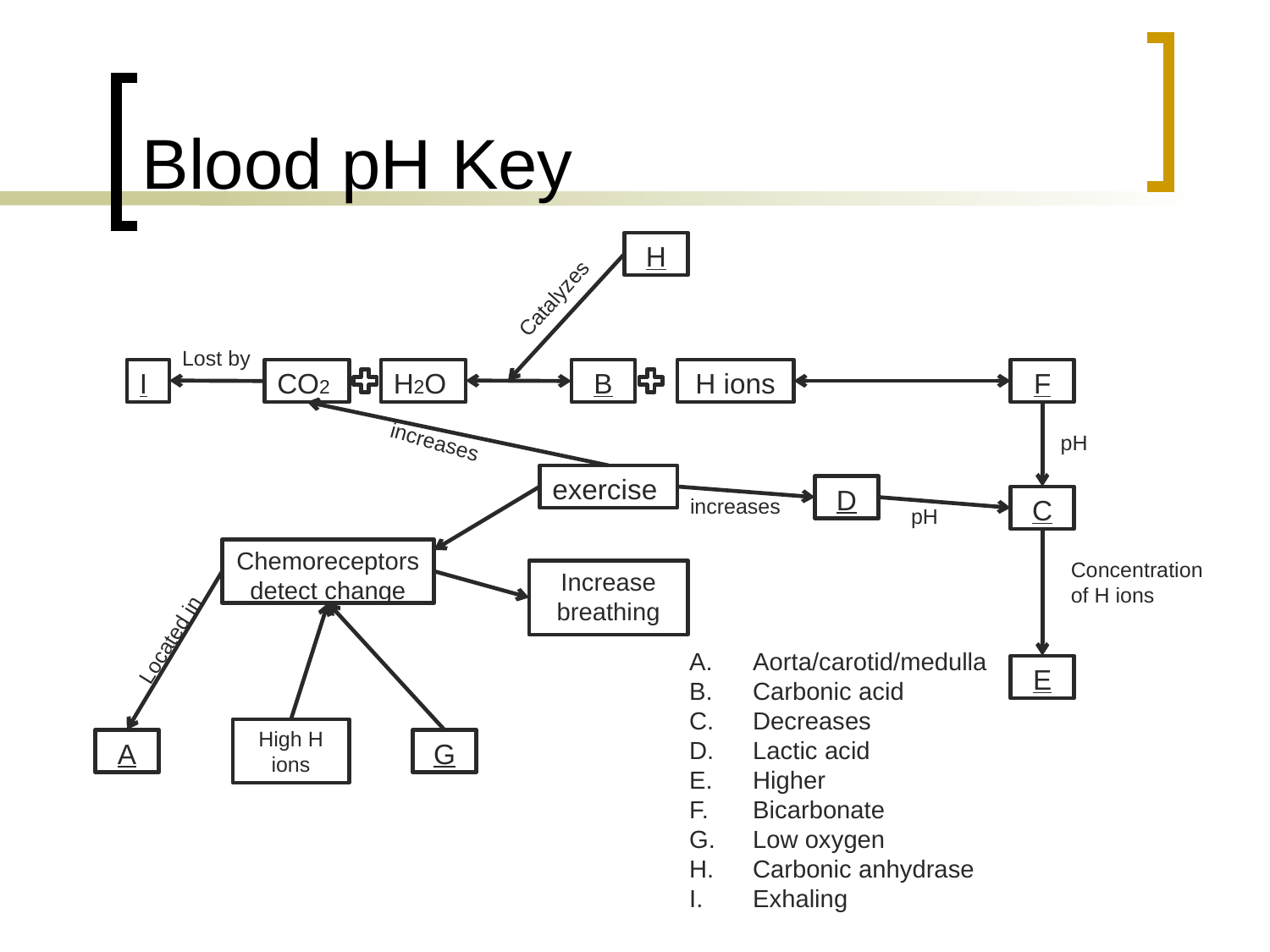

# Blood pH Key
H
Catalyzes
Lost by
I
CO2
H2O
B
H ions
F

increases
pH
exercise
D
increases
C
pH
Chemoreceptors detect change
Concentration of H ions
Increase breathing
Located in
Aorta/carotid/medulla
Carbonic acid
Decreases
Lactic acid
Higher
Bicarbonate
Low oxygen
Carbonic anhydrase
Exhaling

E
High H ions
A
G